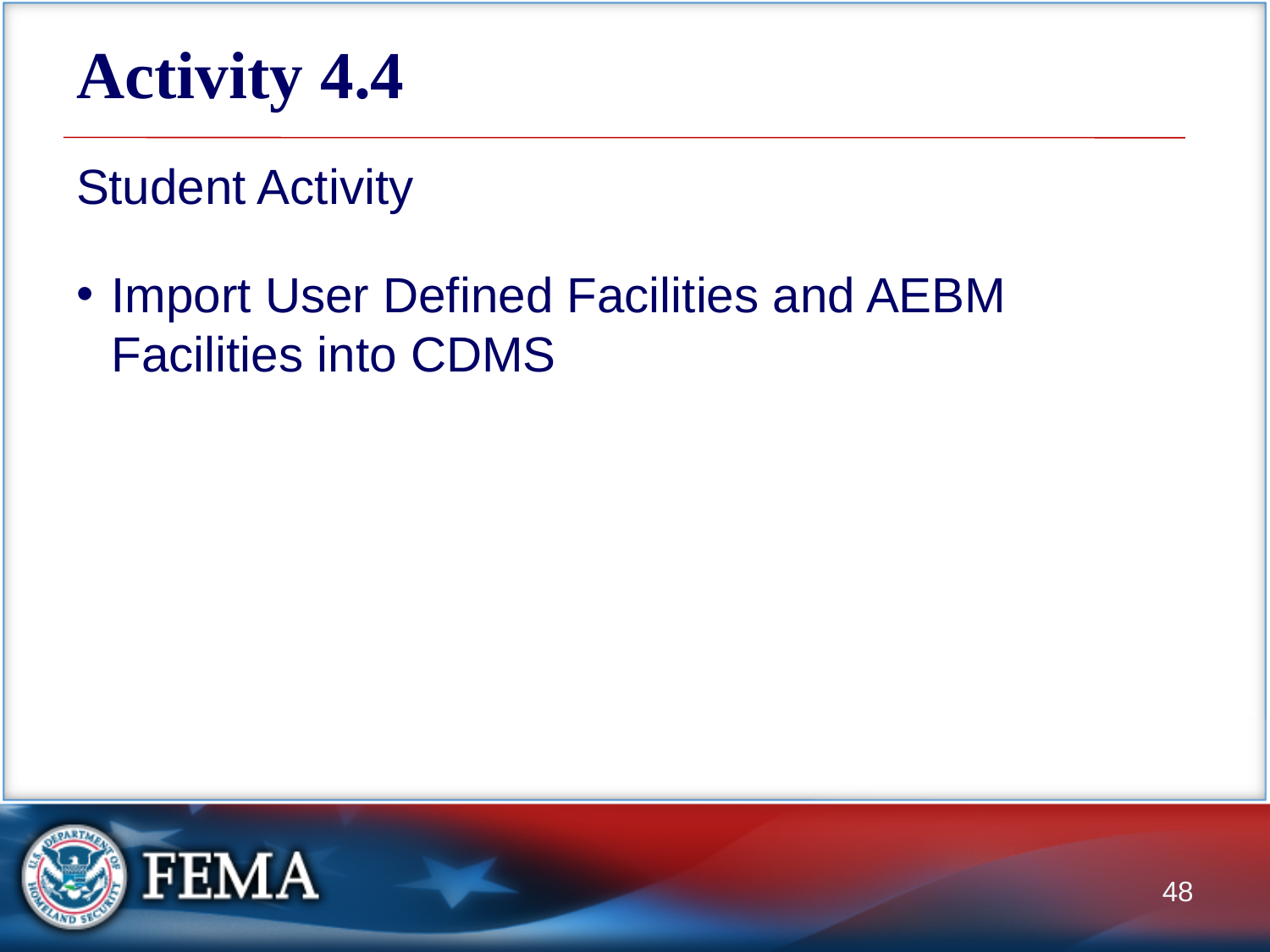

# Activity 4.4
Student Activity
Import User Defined Facilities and AEBM Facilities into CDMS
48